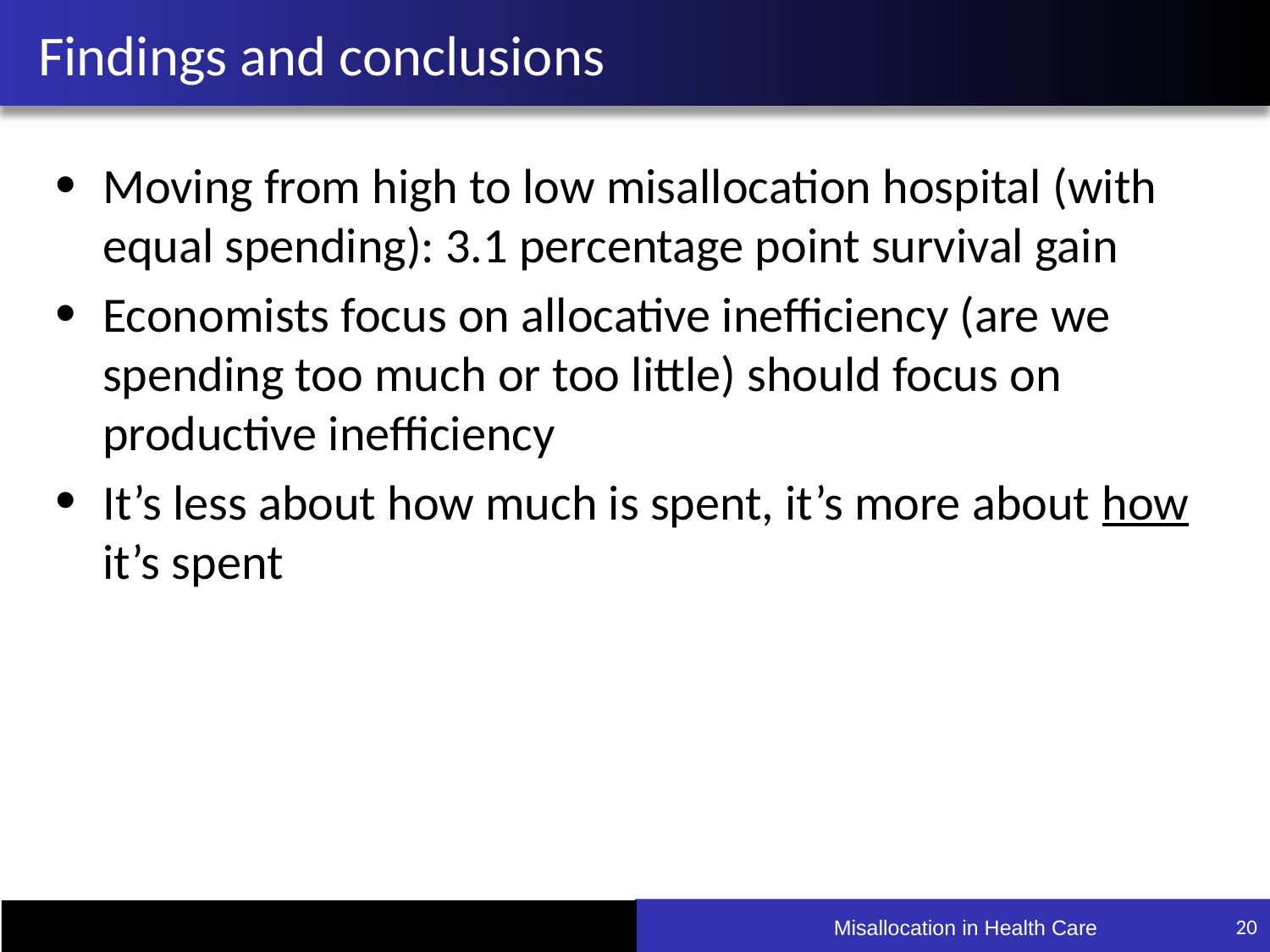

# Findings and conclusions
Moving from high to low misallocation hospital (with equal spending): 3.1 percentage point survival gain
Economists focus on allocative inefficiency (are we spending too much or too little) should focus on productive inefficiency
It’s less about how much is spent, it’s more about how it’s spent

20